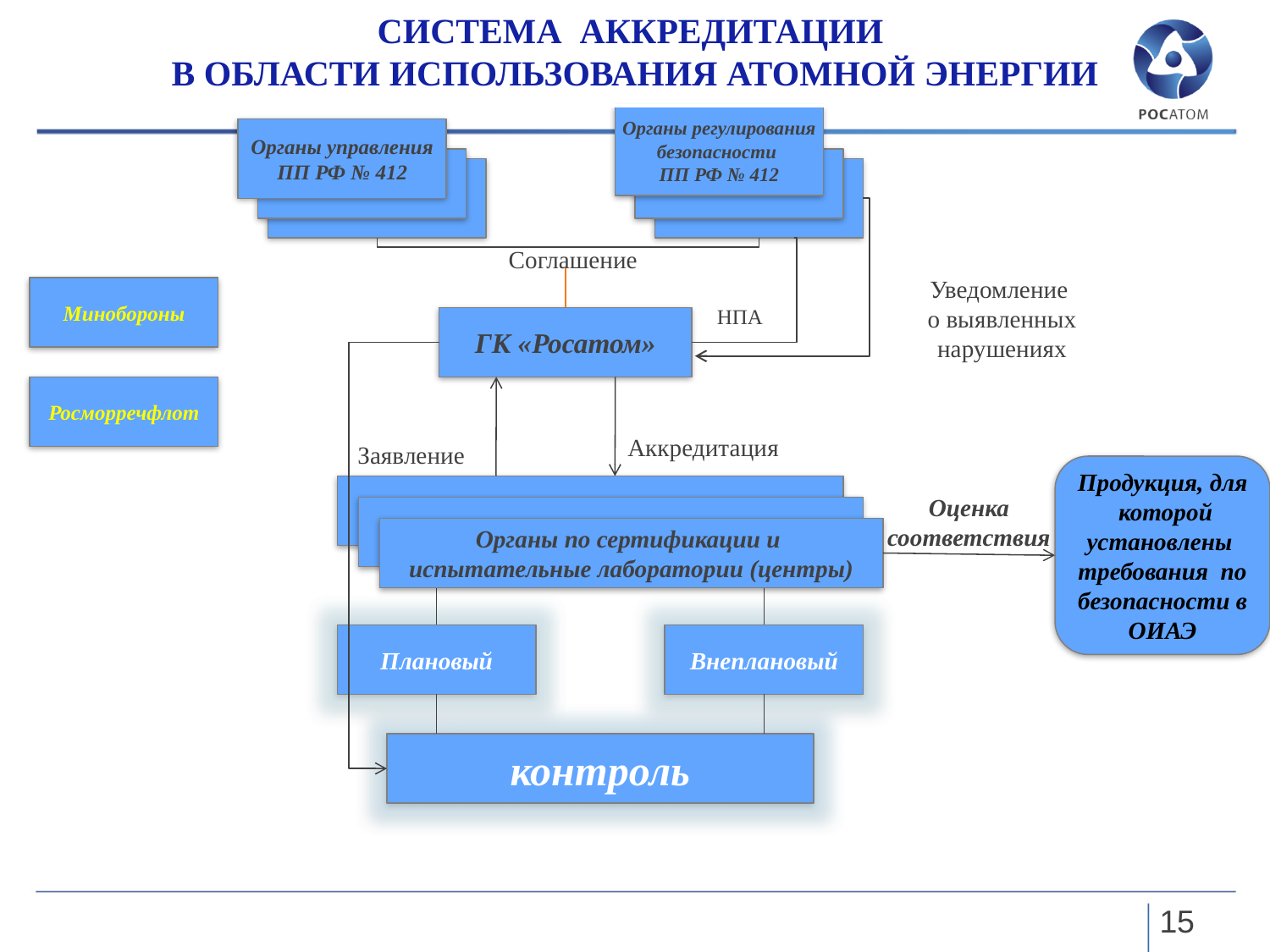

СИСТЕМА  АККРЕДИТАЦИИ
В ОБЛАСТИ ИСПОЛЬЗОВАНИЯ АТОМНОЙ ЭНЕРГИИ

Органы регулирования безопасности
ПП РФ № 412
Органы управления
ПП РФ № 412

Соглашение
Уведомление
о выявленных нарушениях
Минобороны
НПА

ГК «Росатом»
Росморречфлот
Аккредитация

Заявление
Продукция, для  которой установлены  требования  по безопасности в ОИАЭ
испытательные лаборатории (центры)
Оценка соответствия
испытательные лаборатории (центры)
Органы по сертификации и
испытательные лаборатории (центры)
Плановый
Внеплановый
контроль
15